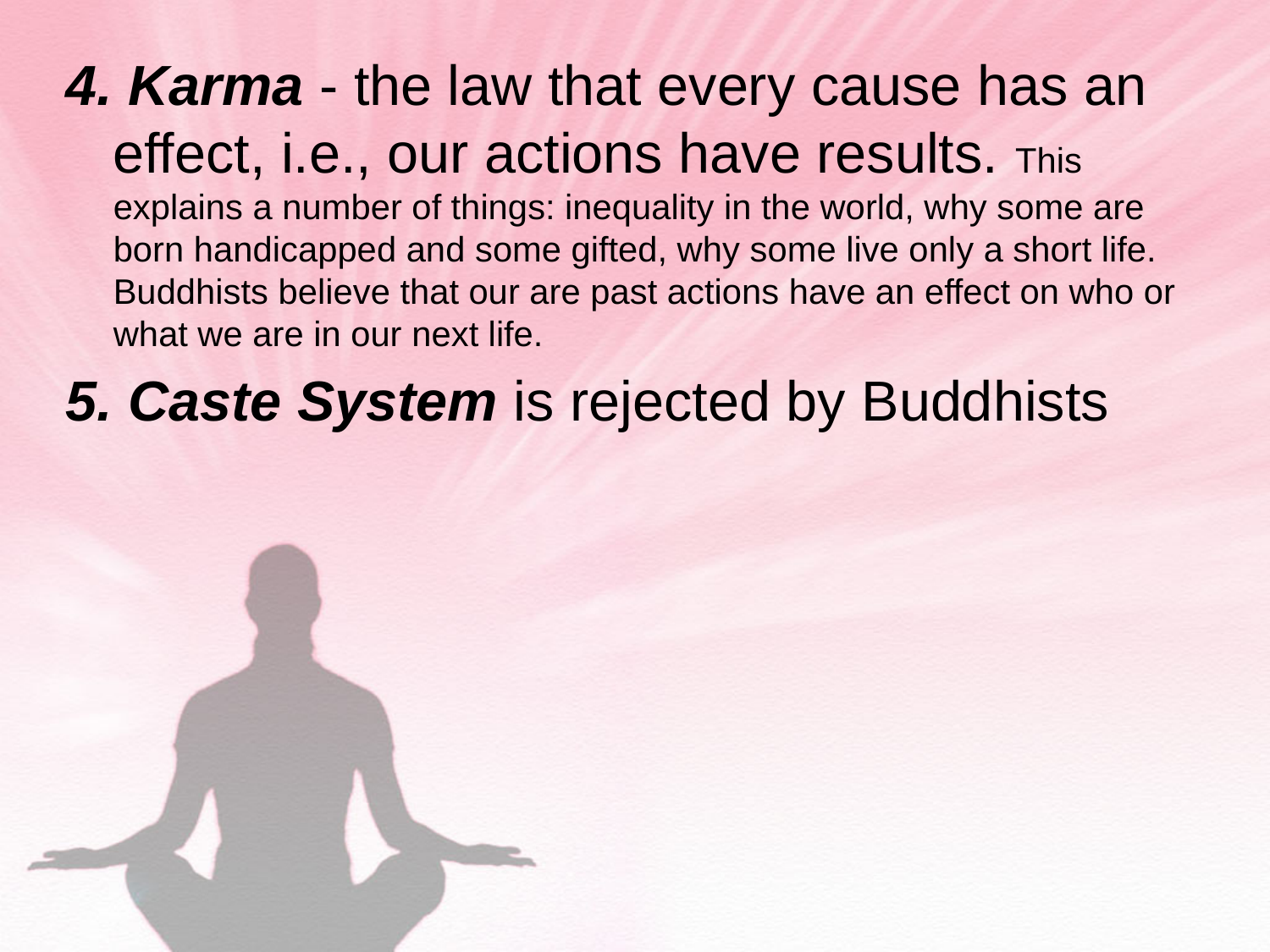

4. Karma - the law that every cause has an effect, i.e., our actions have results. This explains a number of things: inequality in the world, why some are born handicapped and some gifted, why some live only a short life. Buddhists believe that our are past actions have an effect on who or what we are in our next life.
5. Caste System is rejected by Buddhists